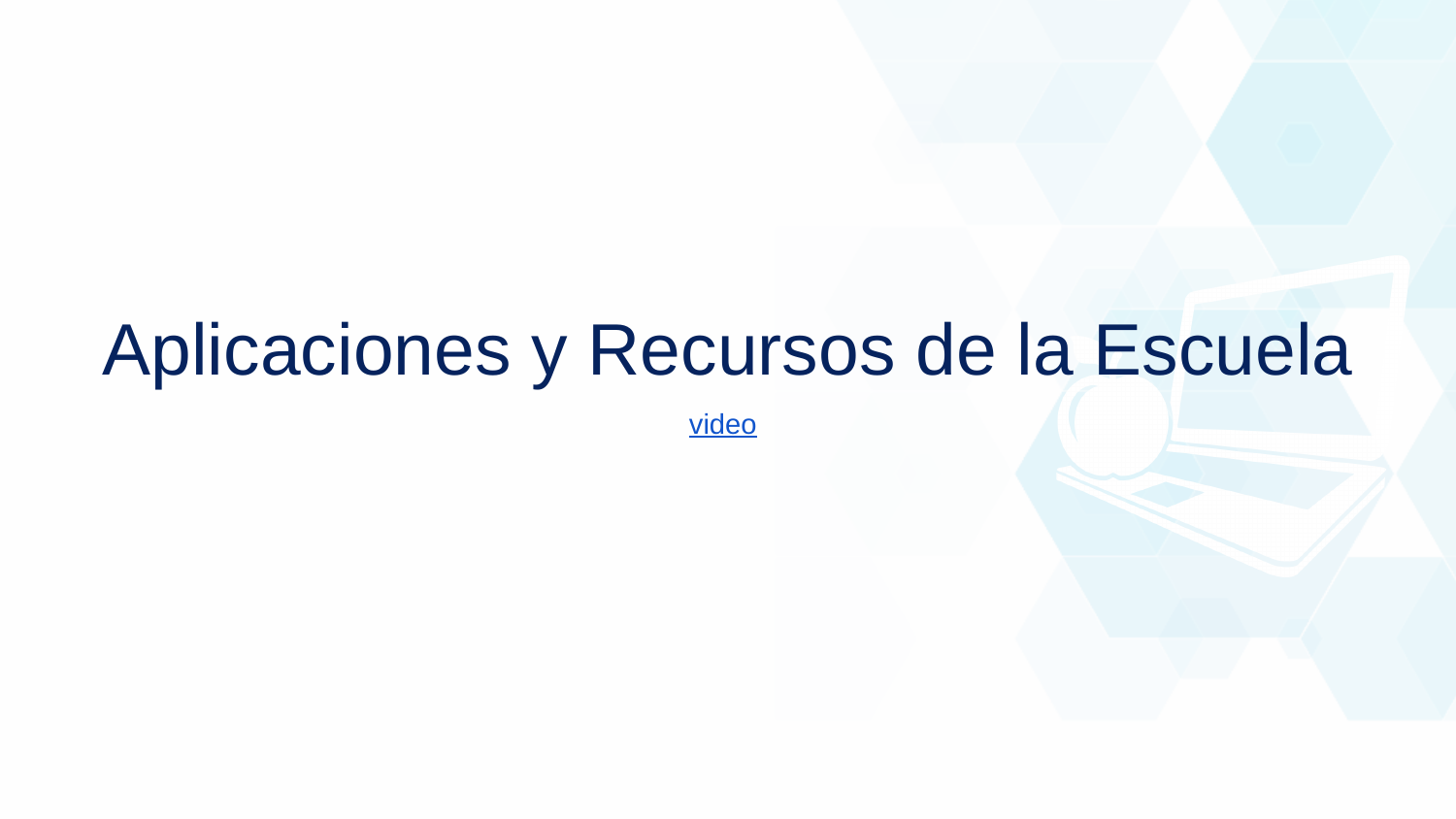

Aplicaciones y Recursos de la Escuela
video